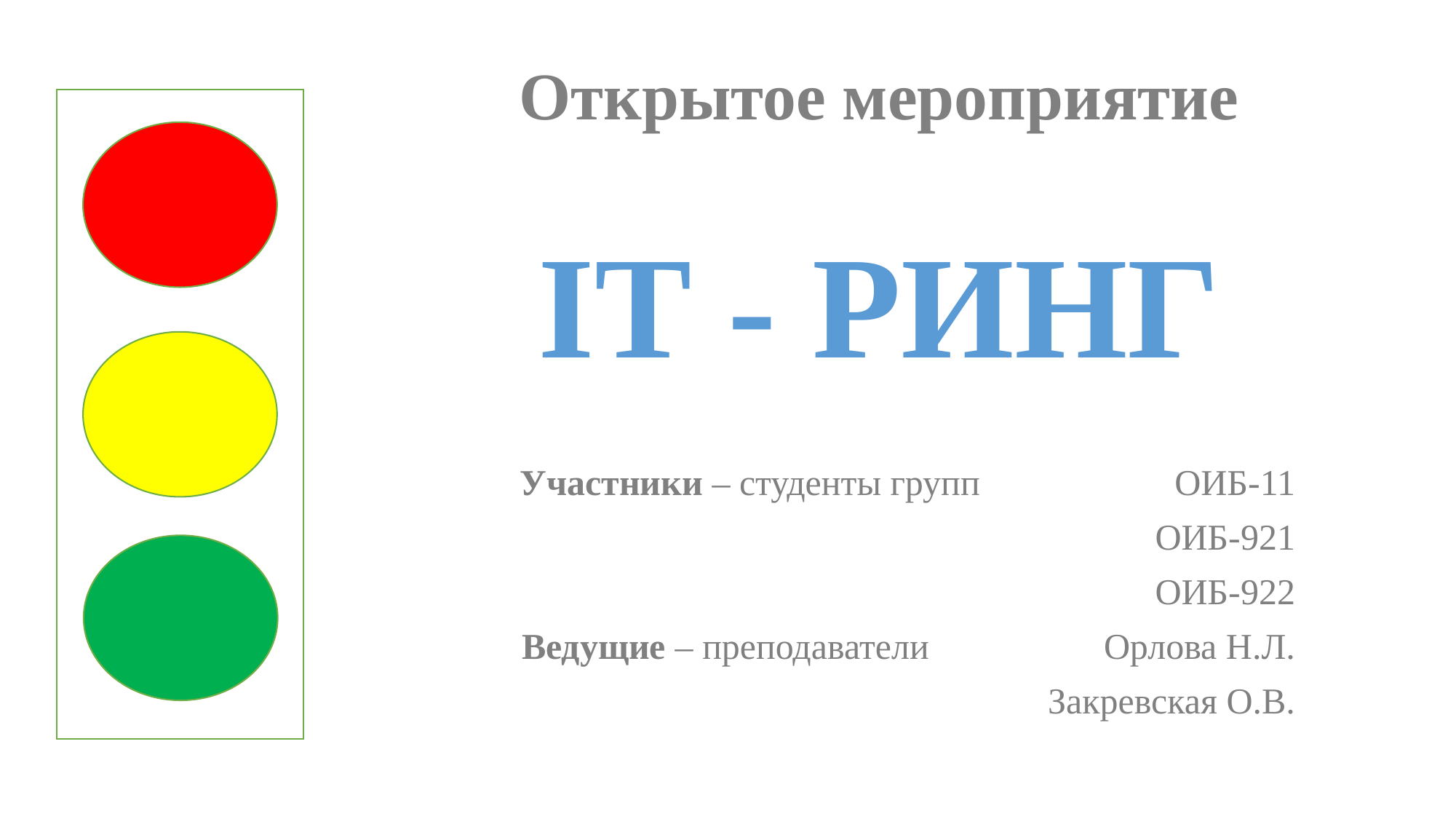

# Открытое мероприятие IT - РИНГ

Участники – студенты групп		ОИБ-11
ОИБ-921
ОИБ-922
Ведущие – преподаватели		    Орлова Н.Л.
Закревская О.В.